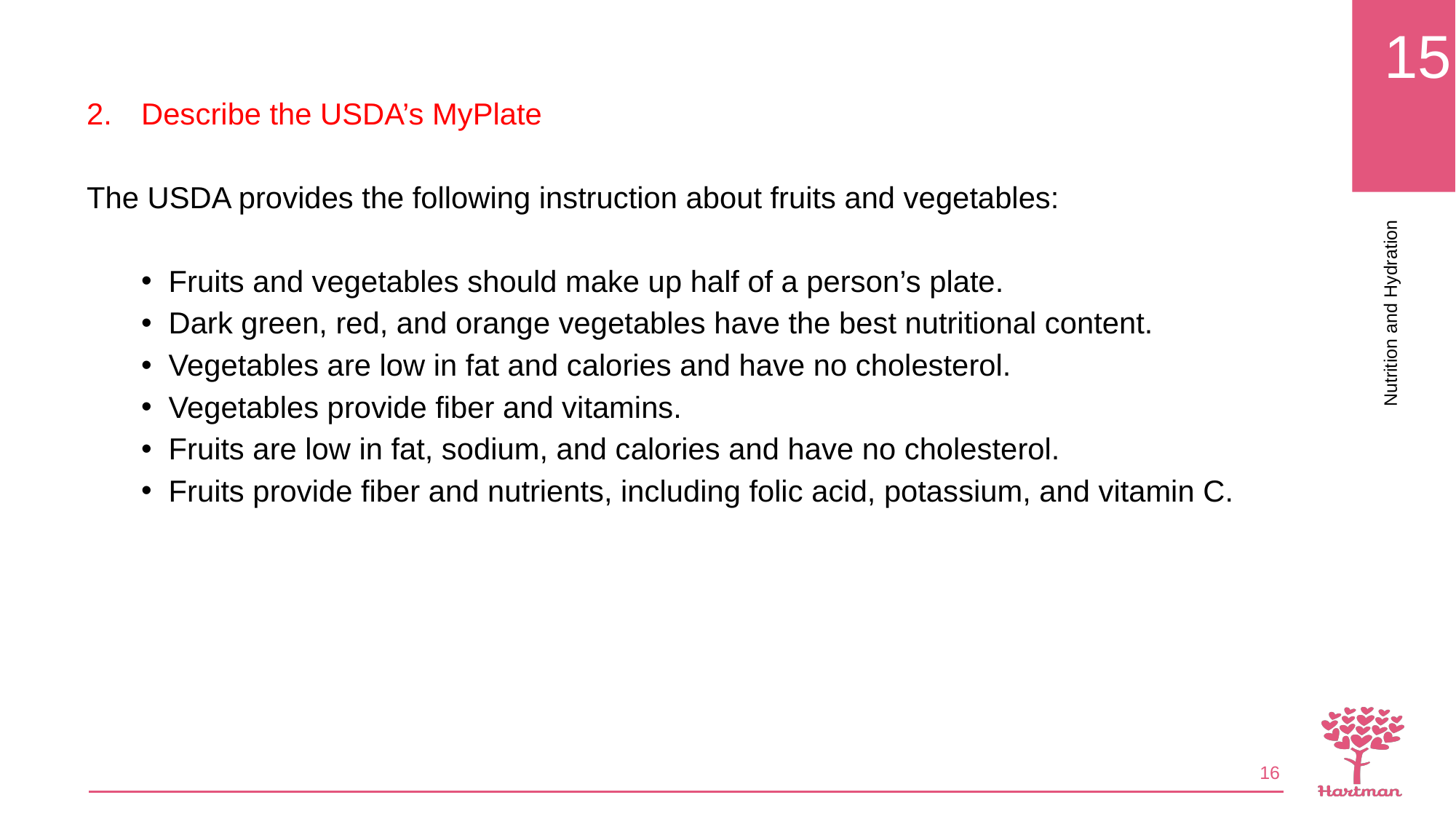

Describe the USDA’s MyPlate

The USDA provides the following instruction about fruits and vegetables:

Fruits and vegetables should make up half of a person’s plate.
Dark green, red, and orange vegetables have the best nutritional content.
Vegetables are low in fat and calories and have no cholesterol.
Vegetables provide fiber and vitamins.
Fruits are low in fat, sodium, and calories and have no cholesterol.
Fruits provide fiber and nutrients, including folic acid, potassium, and vitamin C.

16